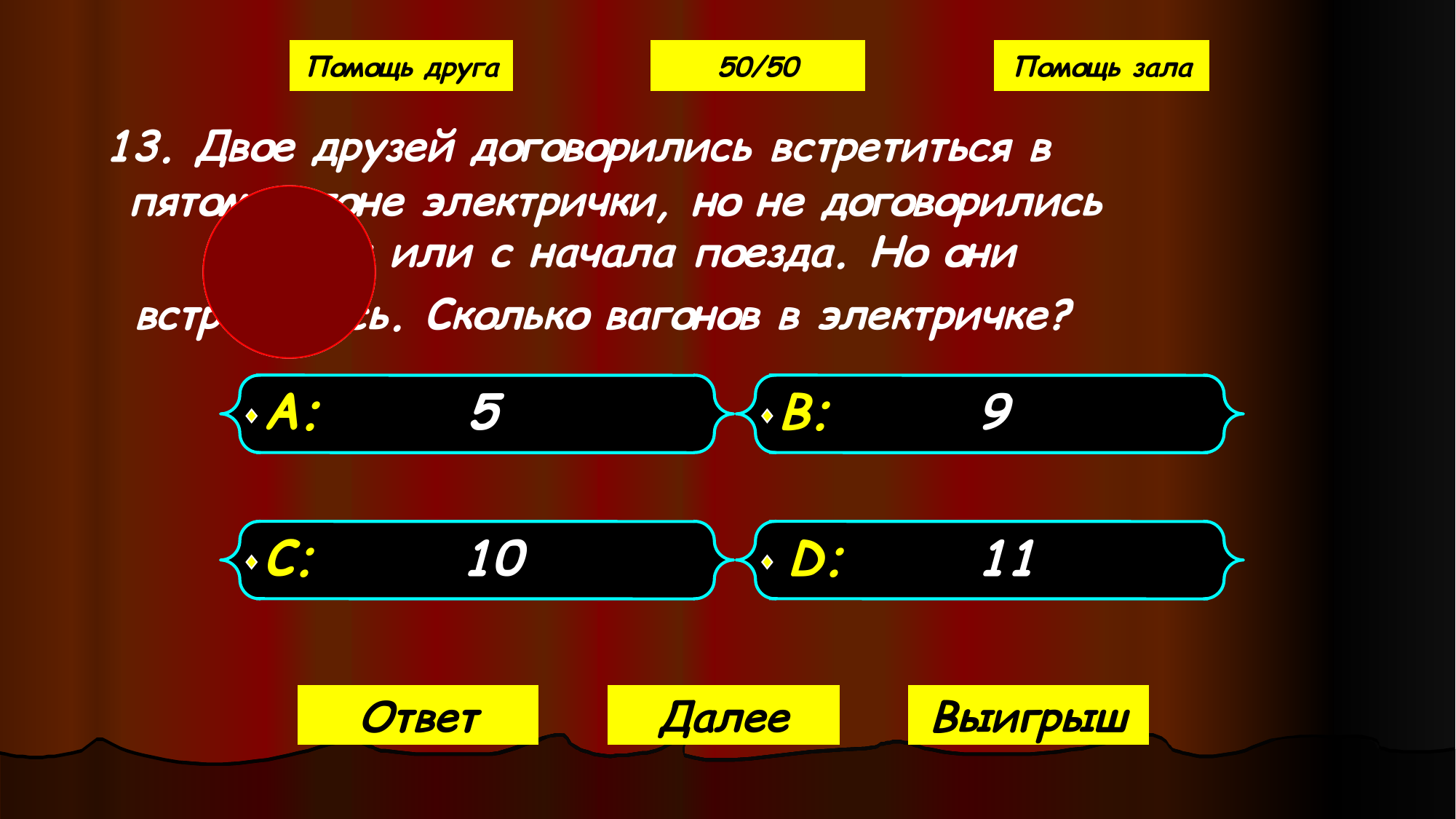

Помощь друга
50/50
Помощь зала
 13. Двое друзей договорились встретиться в пятом вагоне электрички, но не договорились с конца или с начала поезда. Но они встретились. Сколько вагонов в электричке?

А:       5
В:       9

С:       10

D:       11

Ответ
Далее
Выигрыш